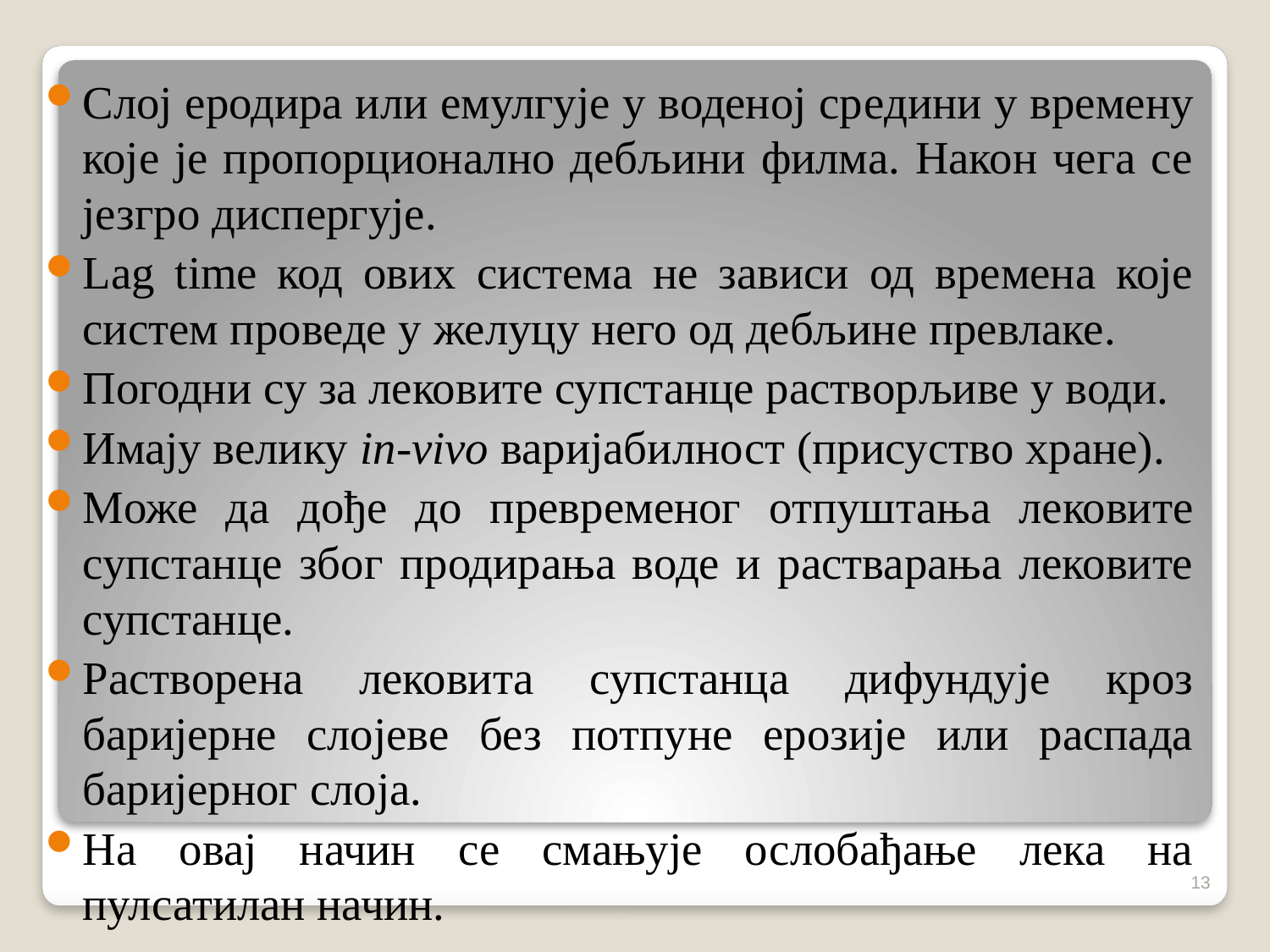

Слој еродира или емулгује у воденој средини у времену које је пропорционално дебљини филма. Након чега се језгро диспергује.
Lag time код ових система не зависи од времена које систем проведе у желуцу него од дебљине превлаке.
Погодни су за лековите супстанце растворљиве у води.
Имају велику in-vivo варијабилност (присуство хране).
Може да дође до превременог отпуштања лековите супстанце због продирања воде и растварања лековите супстанце.
Растворена лековита супстанца дифундује кроз баријерне слојеве без потпуне ерозије или распада баријерног слоја.
На овај начин се смањује ослобађање лека на пулсатилан начин.
13